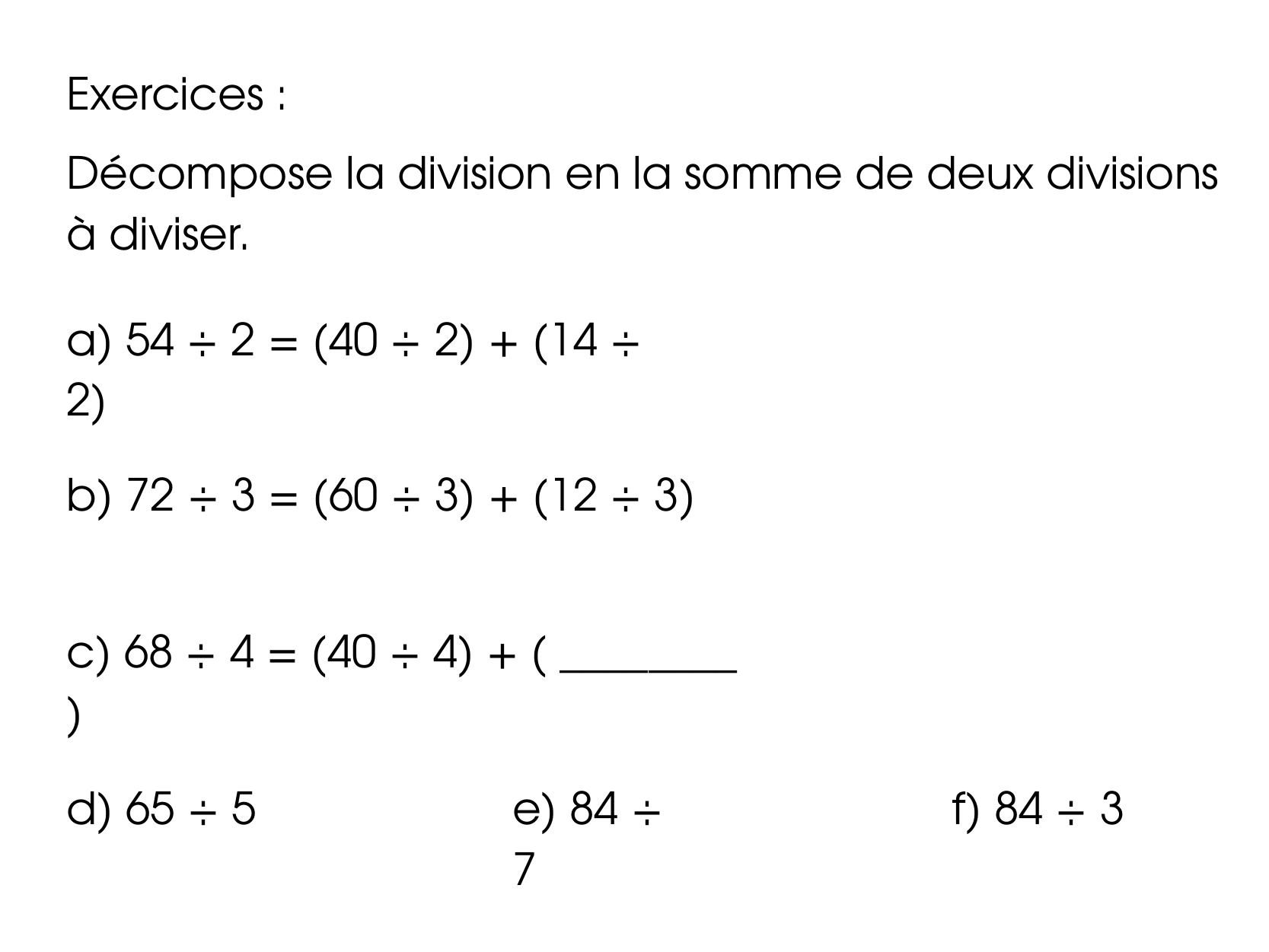

Exercices :
Décompose la division en la somme de deux divisions à diviser.
a) 54 ÷ 2 = (40 ÷ 2) + (14 ÷ 2)
b) 72 ÷ 3 = (60 ÷ 3) + (12 ÷ 3)
c) 68 ÷ 4 = (40 ÷ 4) + ( ________ )
d) 65 ÷ 5
e) 84 ÷ 7
f) 84 ÷ 3